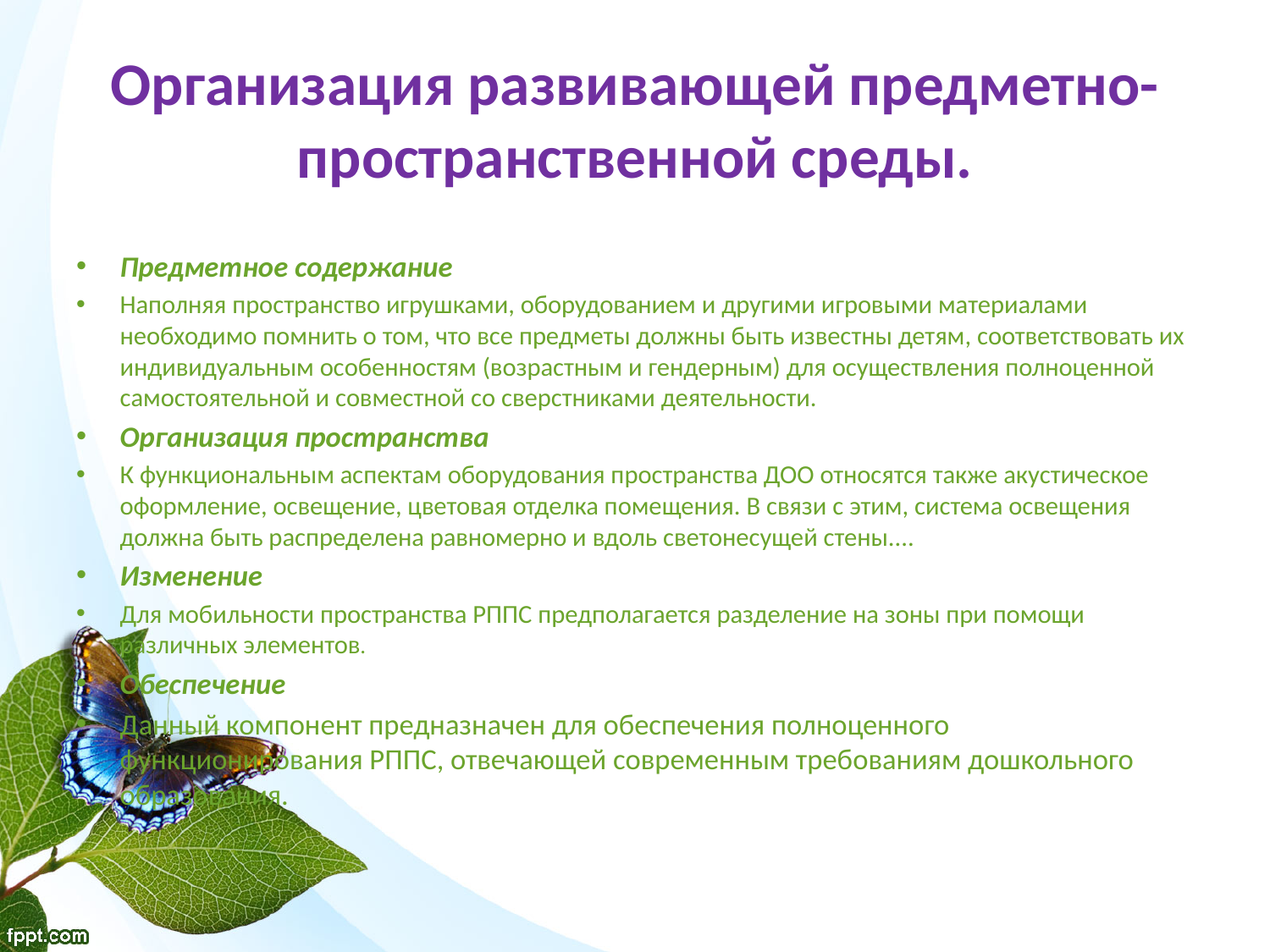

# Организация развивающей предметно-пространственной среды.

Предметное содержание
Наполняя пространство игрушками, оборудованием и другими игровыми материалами необходимо помнить о том, что все предметы должны быть известны детям, соответствовать их индивидуальным особенностям (возрастным и гендерным) для осуществления полноценной самостоятельной и совместной со сверстниками деятельности.
Организация пространства
К функциональным аспектам оборудования пространства ДОО относятся также акустическое оформление, освещение, цветовая отделка помещения. В связи с этим, система освещения должна быть распределена равномерно и вдоль светонесущей стены....
Изменение
Для мобильности пространства РППС предполагается разделение на зоны при помощи различных элементов.
Обеспечение
Данный компонент предназначен для обеспечения полноценного функционирования РППС, отвечающей современным требованиям дошкольного образования.